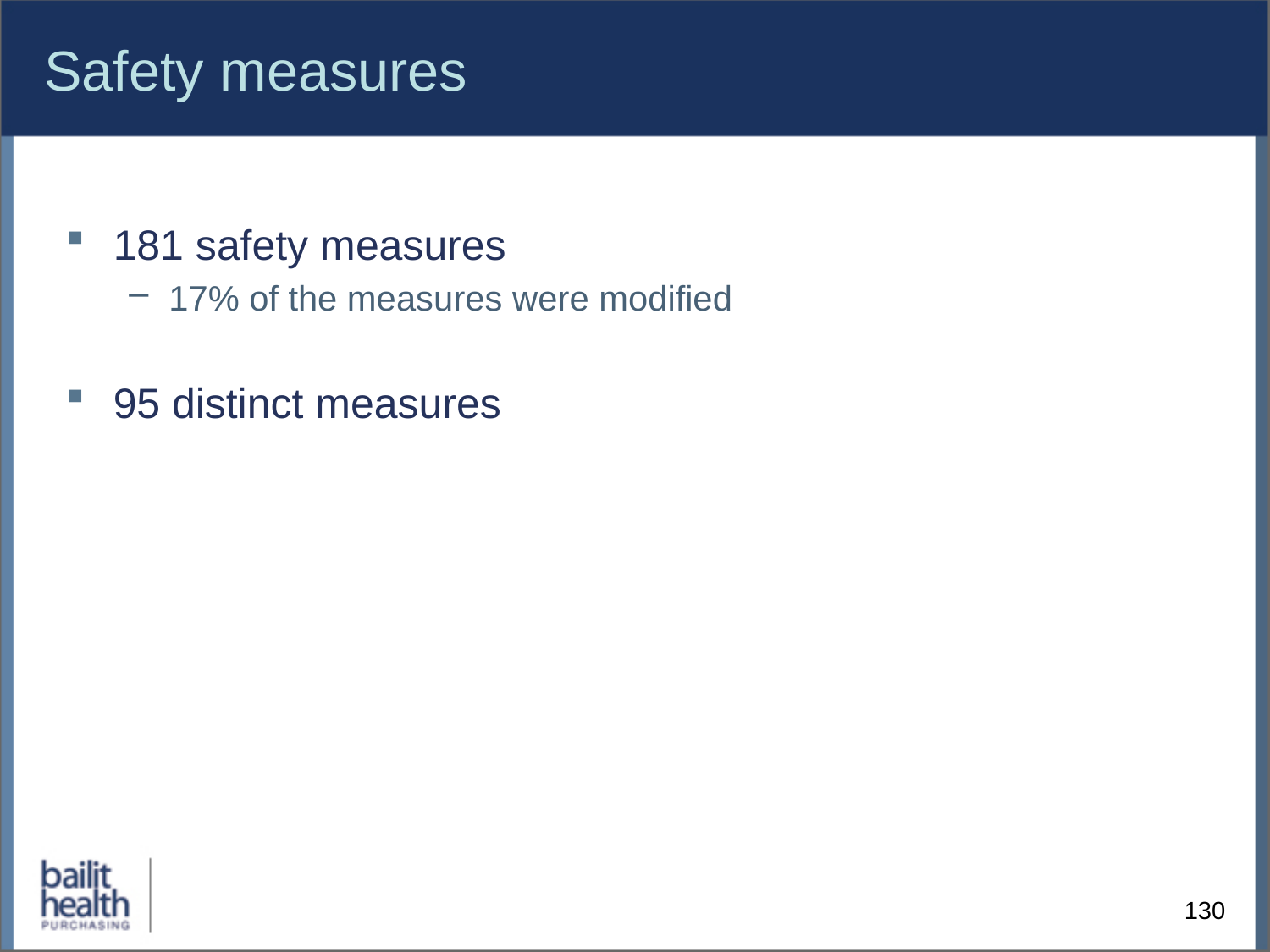

# Safety measures
181 safety measures
17% of the measures were modified

95 distinct measures

130